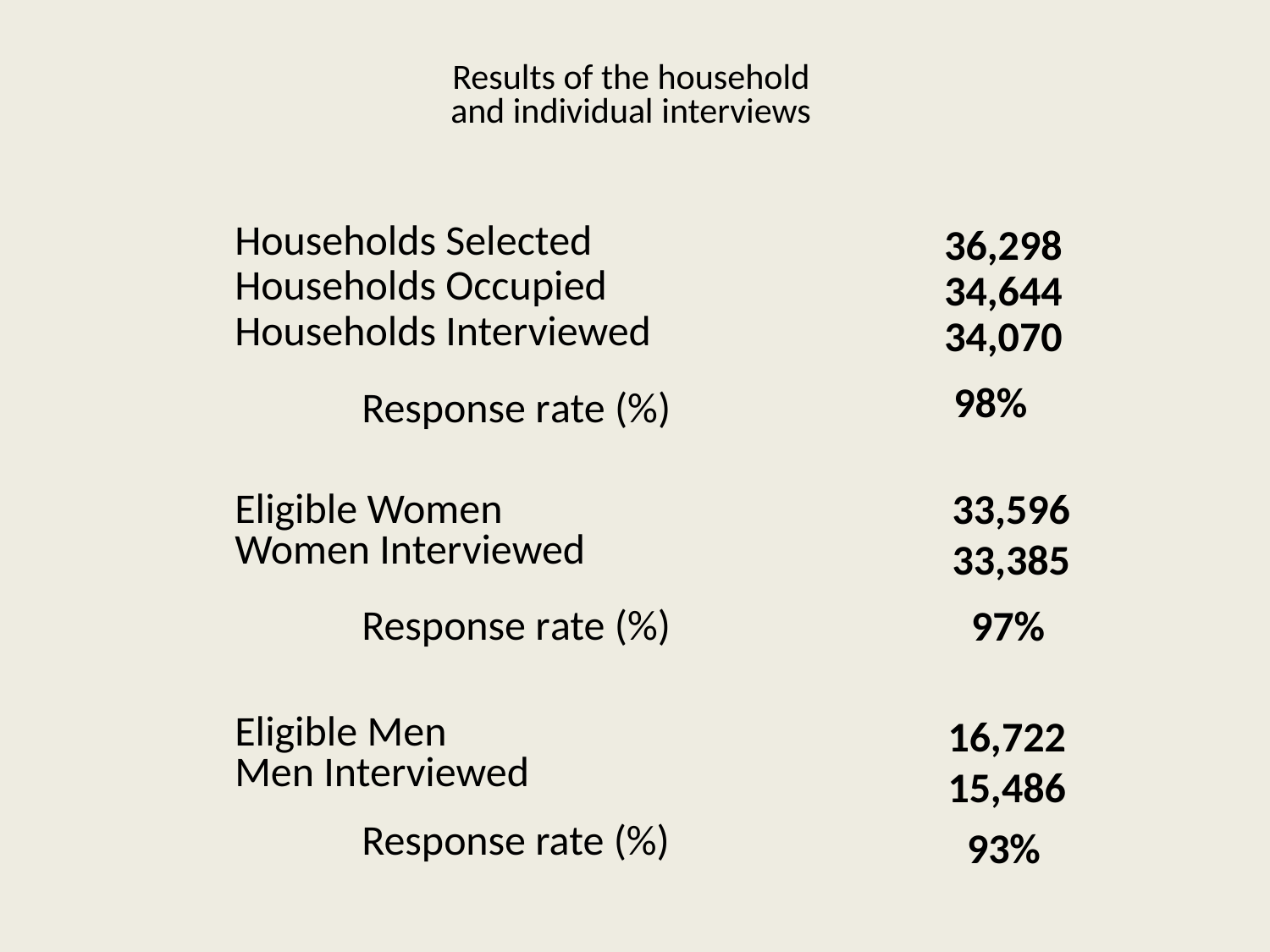

# Results of the household and individual interviews
Households Selected
Households Occupied
Households Interviewed

 	Response rate (%)
 36,298
 34,644
 34,070

  98%

   33,596
   33,385
     97%
Eligible Women
Women Interviewed

  	Response rate (%)
Eligible Men
Men Interviewed

  	Response rate (%)
16,722
15,486
  93%